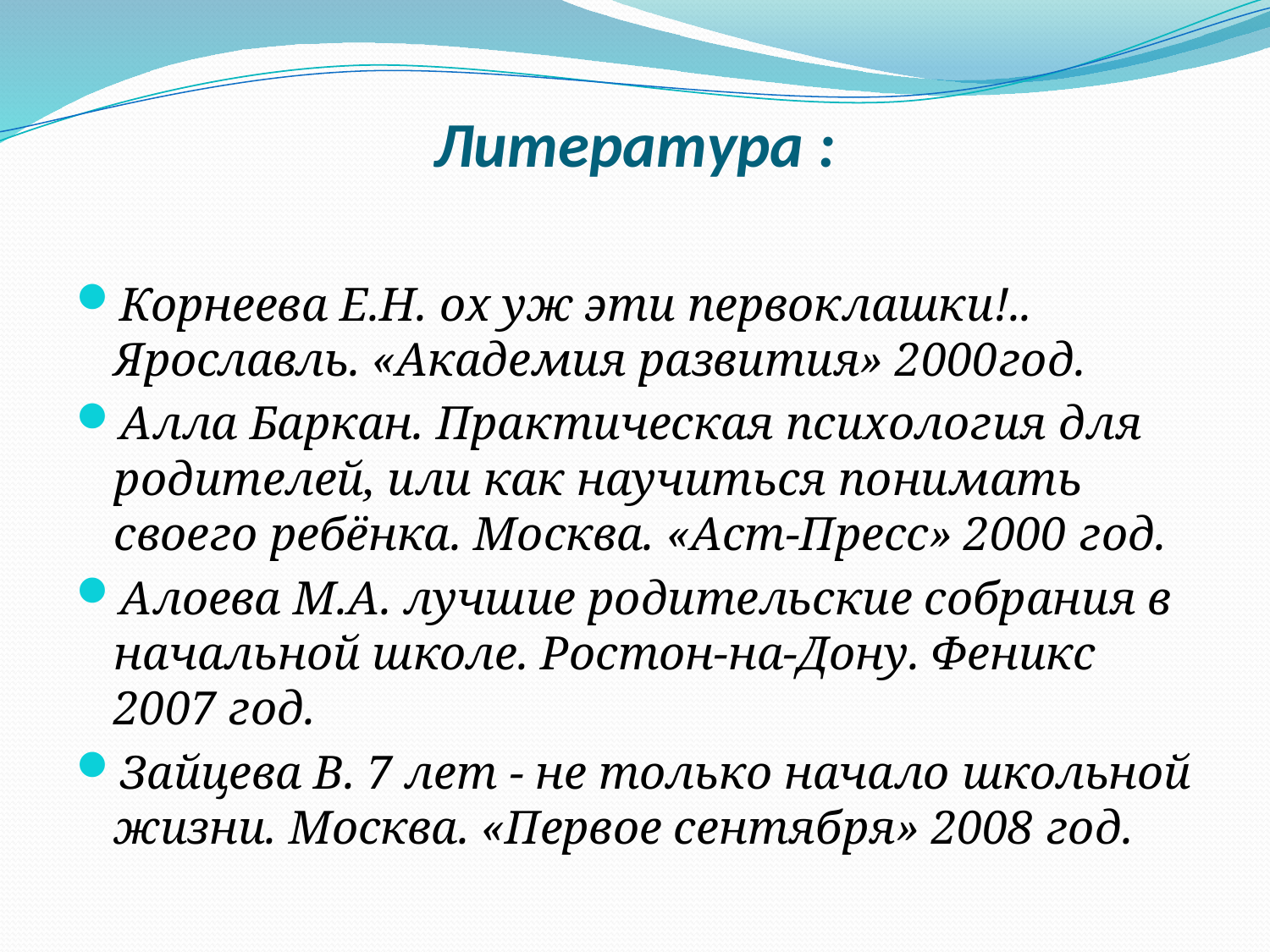

# Литература :
Корнеева Е.Н. ох уж эти первоклашки!.. Ярославль. «Академия развития» 2000год.
Алла Баркан. Практическая психология для родителей, или как научиться понимать своего ребёнка. Москва. «Аст-Пресс» 2000 год.
Алоева М.А. лучшие родительские собрания в начальной школе. Ростон-на-Дону. Феникс 2007 год.
Зайцева В. 7 лет - не только начало школьной жизни. Москва. «Первое сентября» 2008 год.